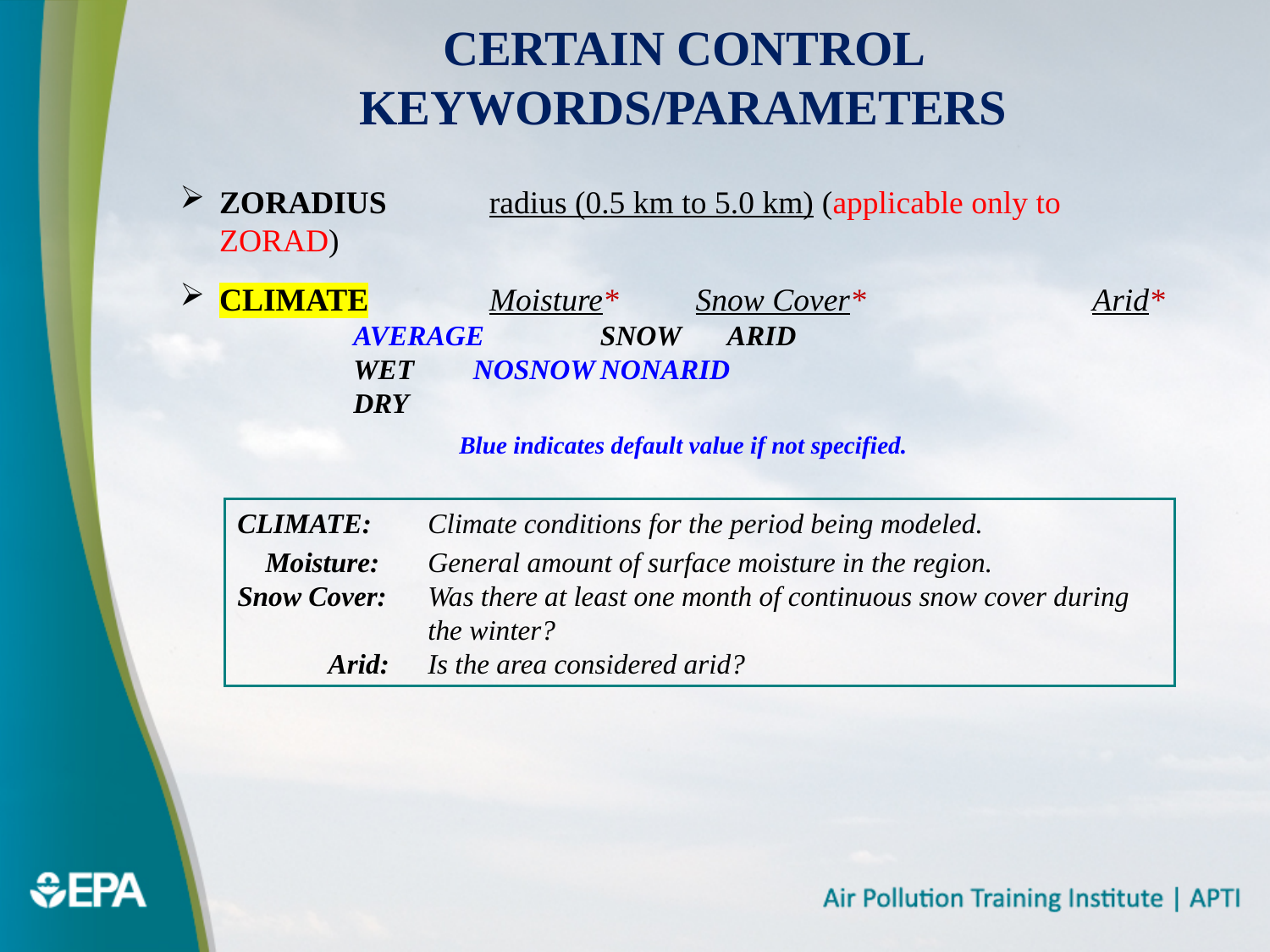

# Certain Control Keywords/Parameters
ZORADIUS 	radius (0.5 km to 5.0 km) (applicable only to ZORAD)
CLIMATE	Moisture*  	Snow Cover* 	Arid*
		 AVERAGE	SNOW	ARID
		 WET	NOSNOW	NONARID
		 DRY
Blue indicates default value if not specified.

CLIMATE:  	Climate conditions for the period being modeled.
    Moisture:  	General amount of surface moisture in the region.
Snow Cover: 	Was there at least one month of continuous snow cover during the winter?
             Arid:  	Is the area considered arid?